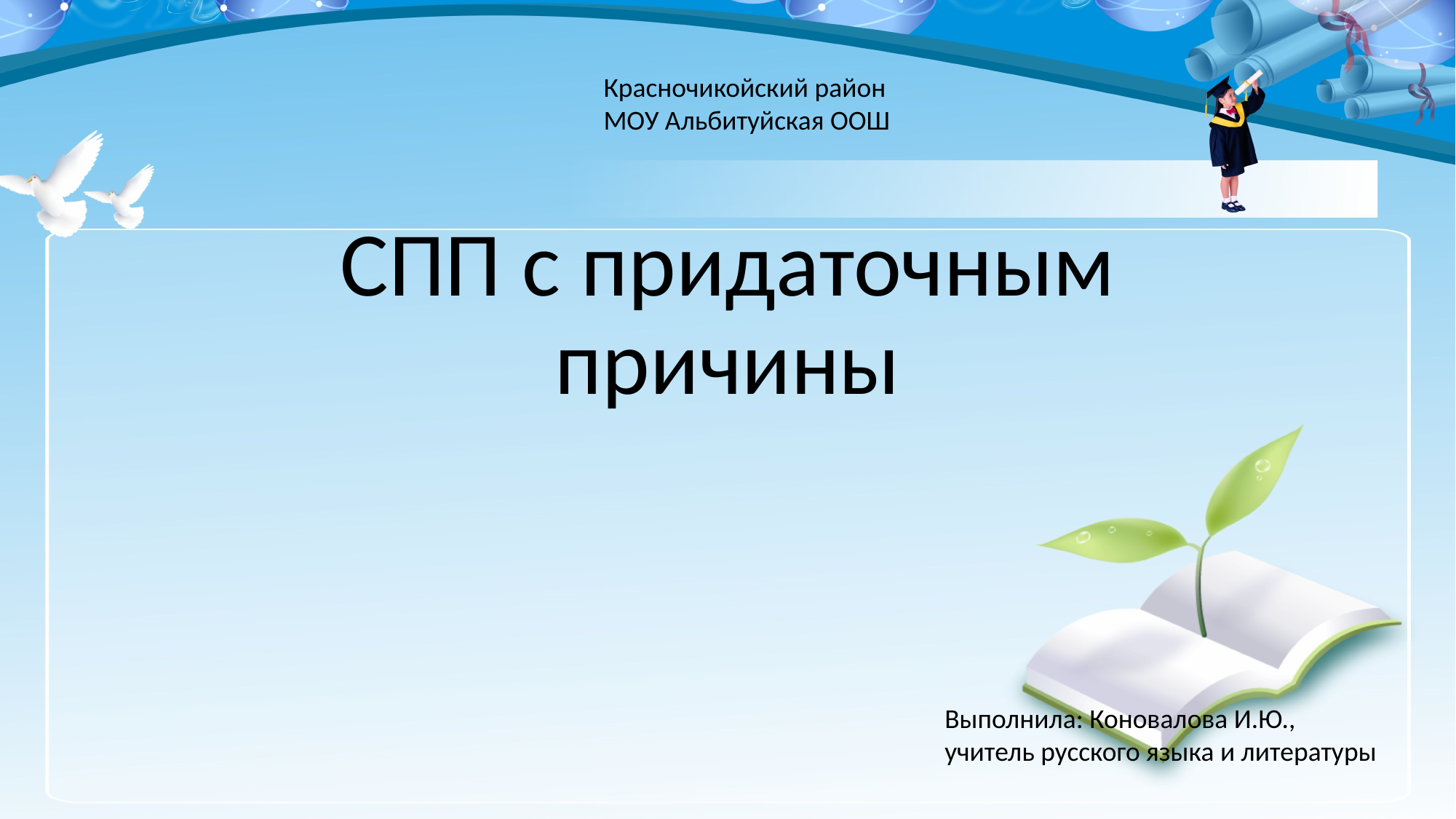

Красночикойский район
МОУ Альбитуйская ООШ
# СПП с придаточным причины
Выполнила: Коновалова И.Ю.,
учитель русского языка и литературы